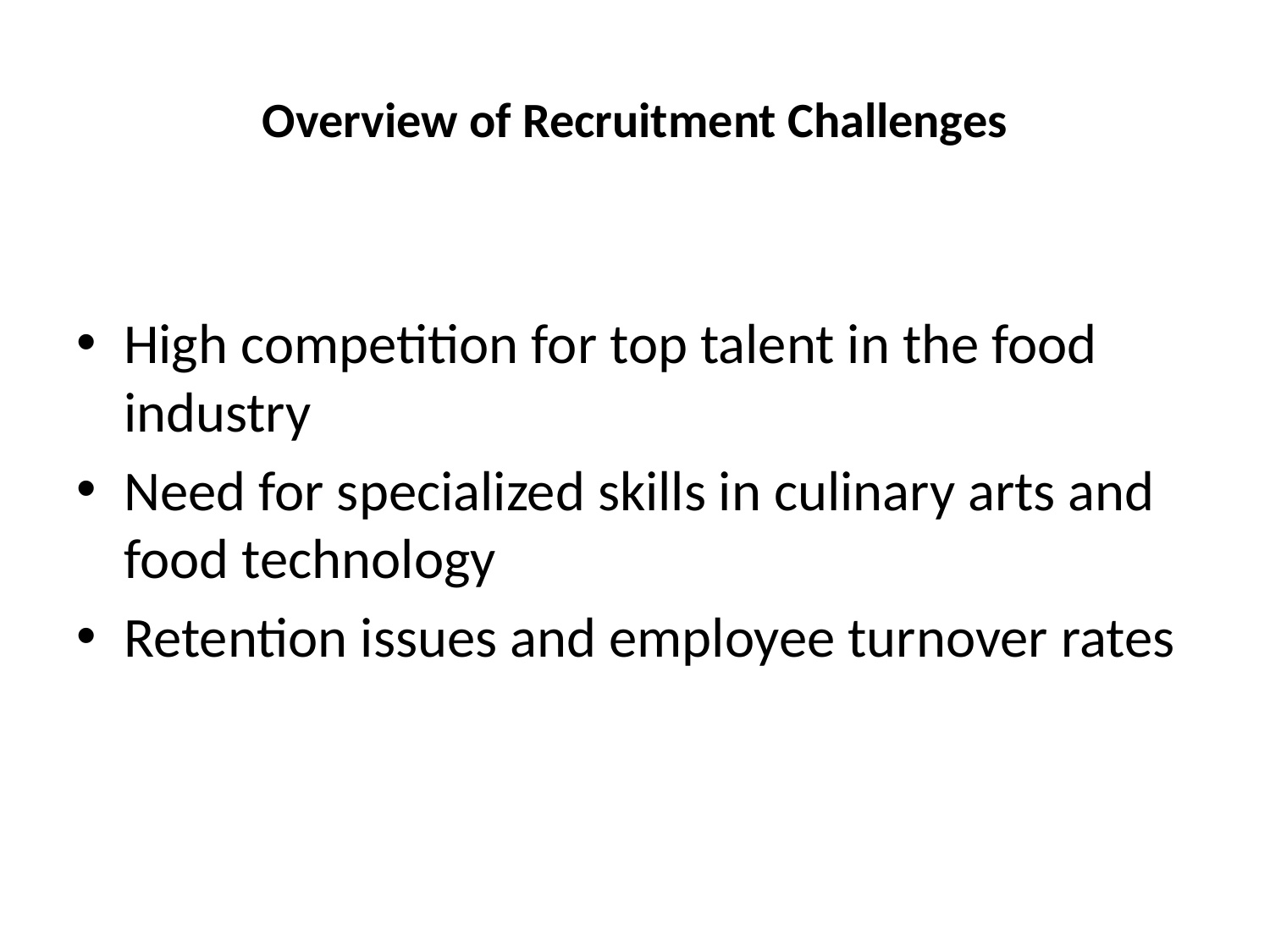

# Overview of Recruitment Challenges

High competition for top talent in the food industry
Need for specialized skills in culinary arts and food technology
Retention issues and employee turnover rates